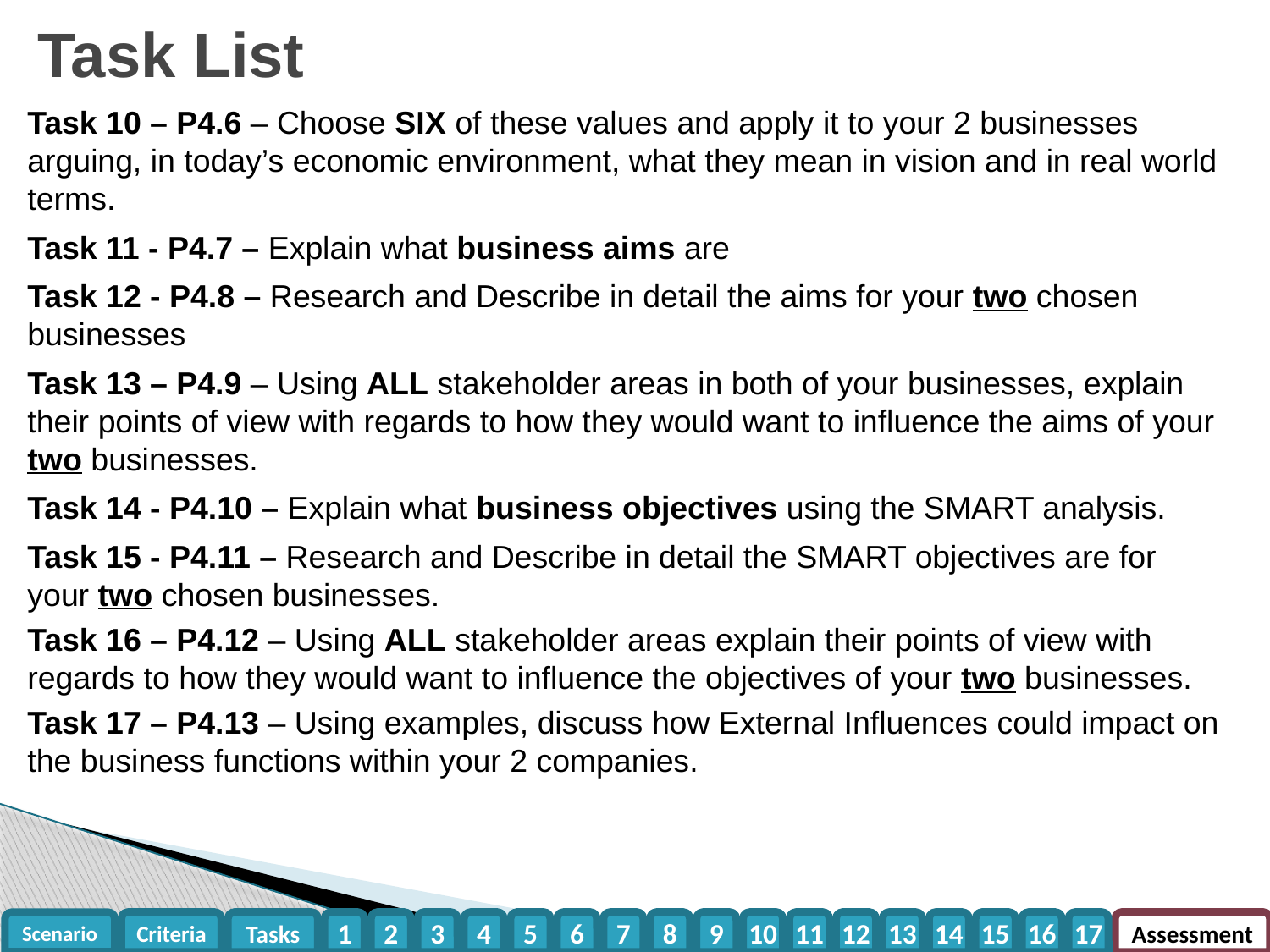

# Task List
Task 10 – P4.6 – Choose SIX of these values and apply it to your 2 businesses arguing, in today’s economic environment, what they mean in vision and in real world terms.
Task 11 - P4.7 – Explain what business aims are
Task 12 - P4.8 – Research and Describe in detail the aims for your two chosen businesses
Task 13 – P4.9 – Using ALL stakeholder areas in both of your businesses, explain their points of view with regards to how they would want to influence the aims of your two businesses.
Task 14 - P4.10 – Explain what business objectives using the SMART analysis.
Task 15 - P4.11 – Research and Describe in detail the SMART objectives are for your two chosen businesses.
Task 16 – P4.12 – Using ALL stakeholder areas explain their points of view with regards to how they would want to influence the objectives of your two businesses.
Task 17 – P4.13 – Using examples, discuss how External Influences could impact on the business functions within your 2 companies.